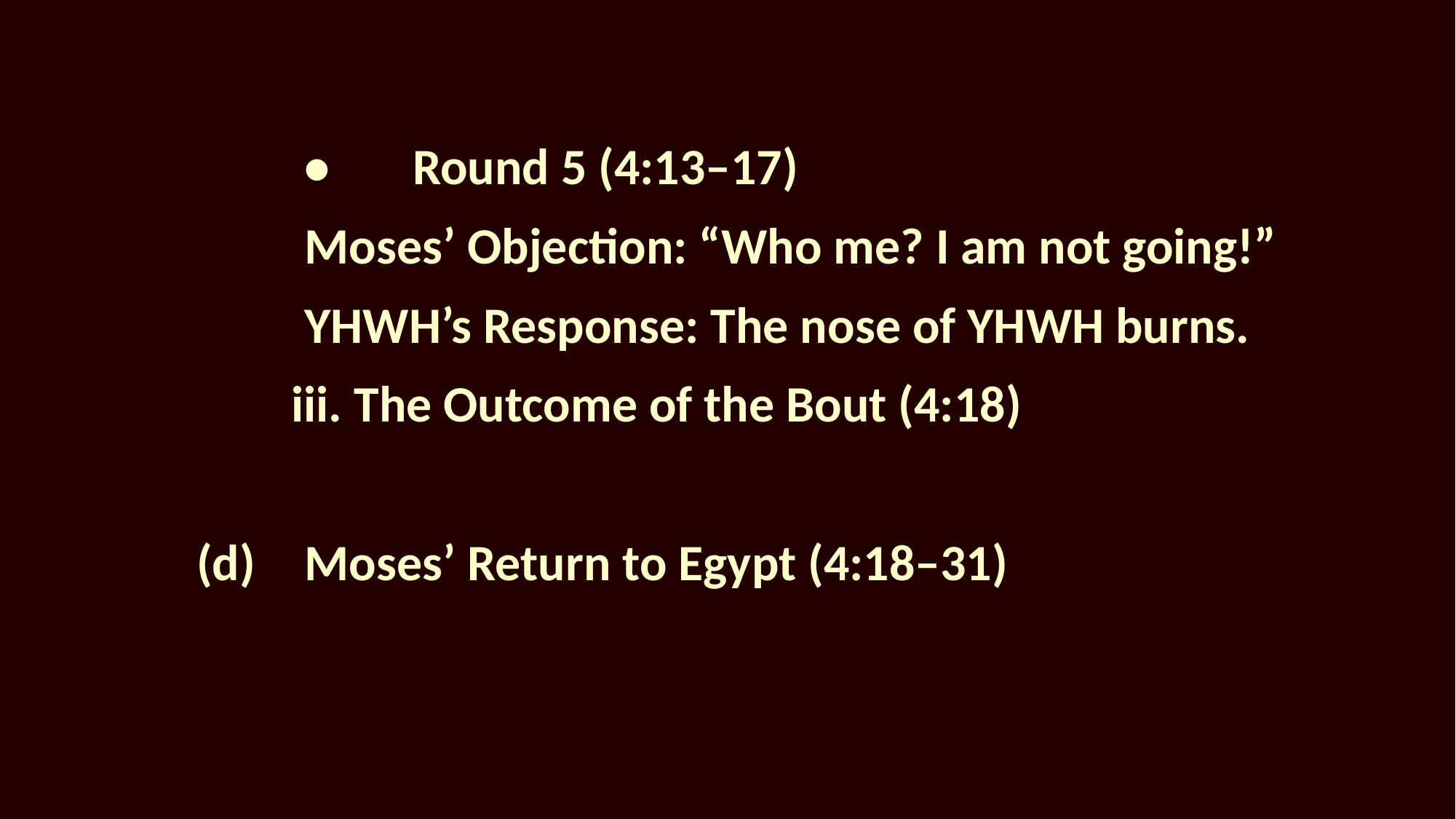

•		Round 5 (4:13–17)
				Moses’ Objection: “Who me? I am not going!”
				YHWH’s Response: The nose of YHWH burns.
iii. The Outcome of the Bout (4:18)

(d)	Moses’ Return to Egypt (4:18–31)